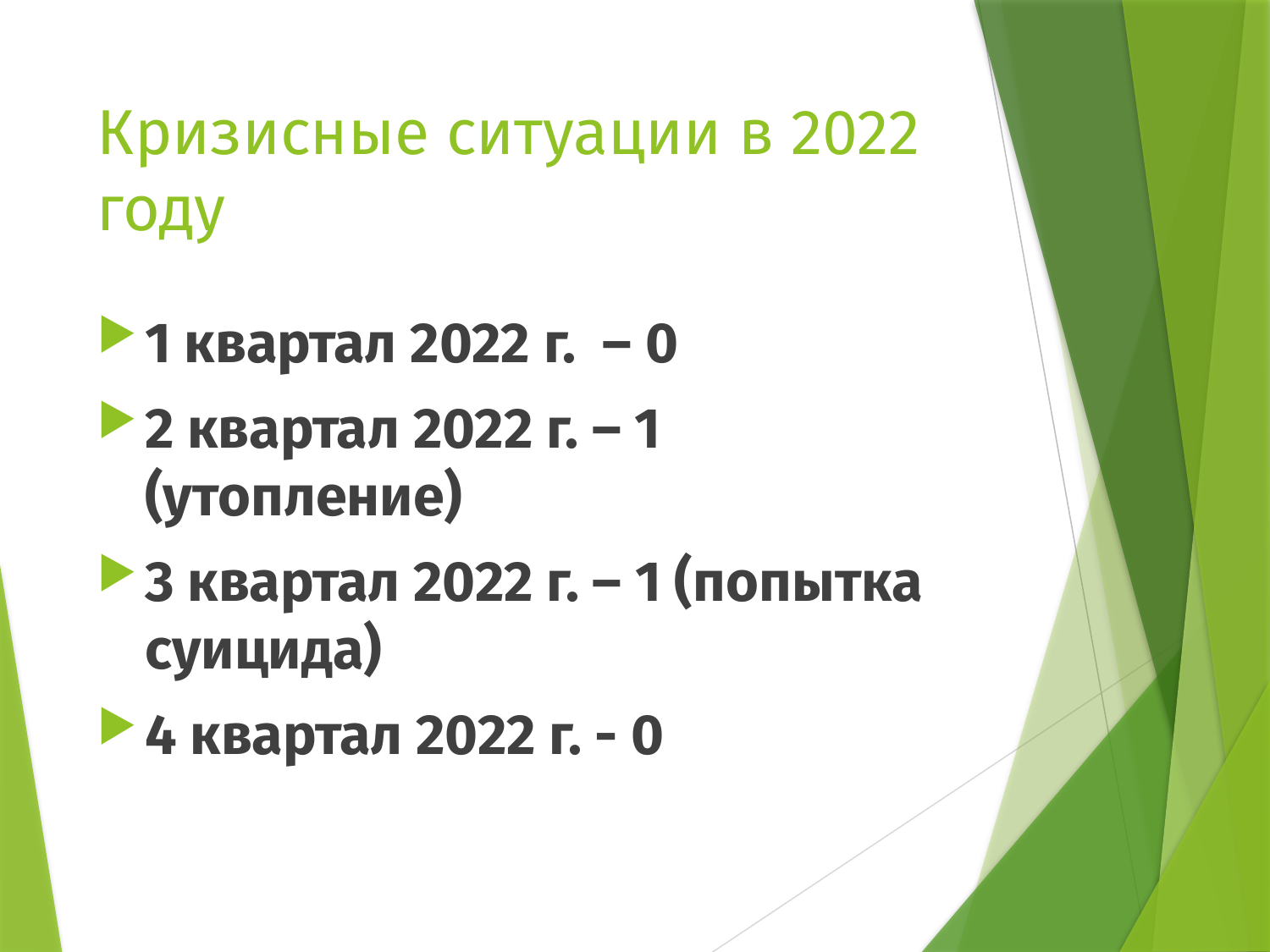

# Кризисные ситуации в 2022 году
1 квартал 2022 г.  – 0
2 квартал 2022 г. – 1  (утопление)
3 квартал 2022 г. – 1 (попытка суицида)
4 квартал 2022 г. - 0